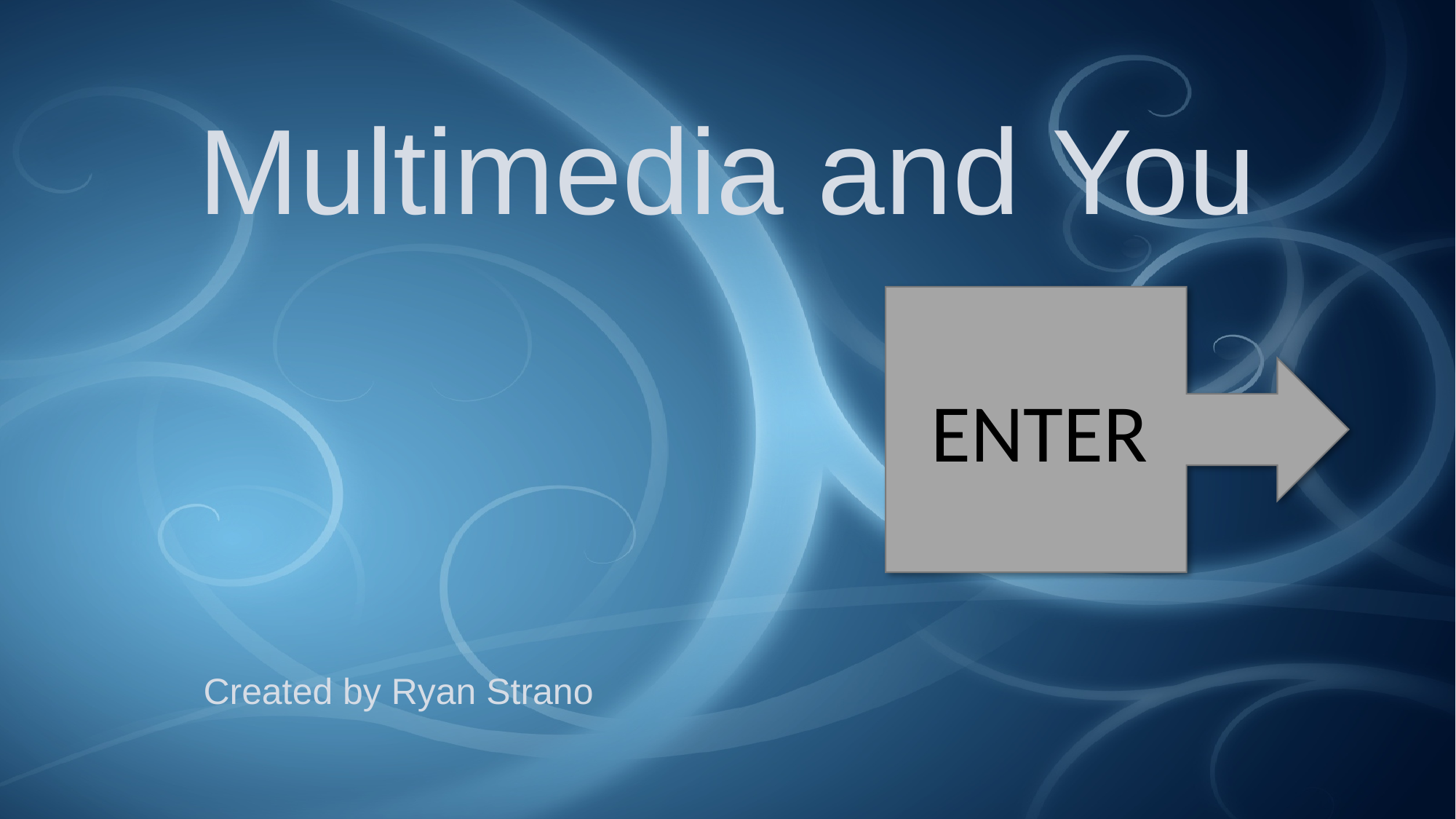

# Multimedia and You

ENTER
Created by Ryan Strano